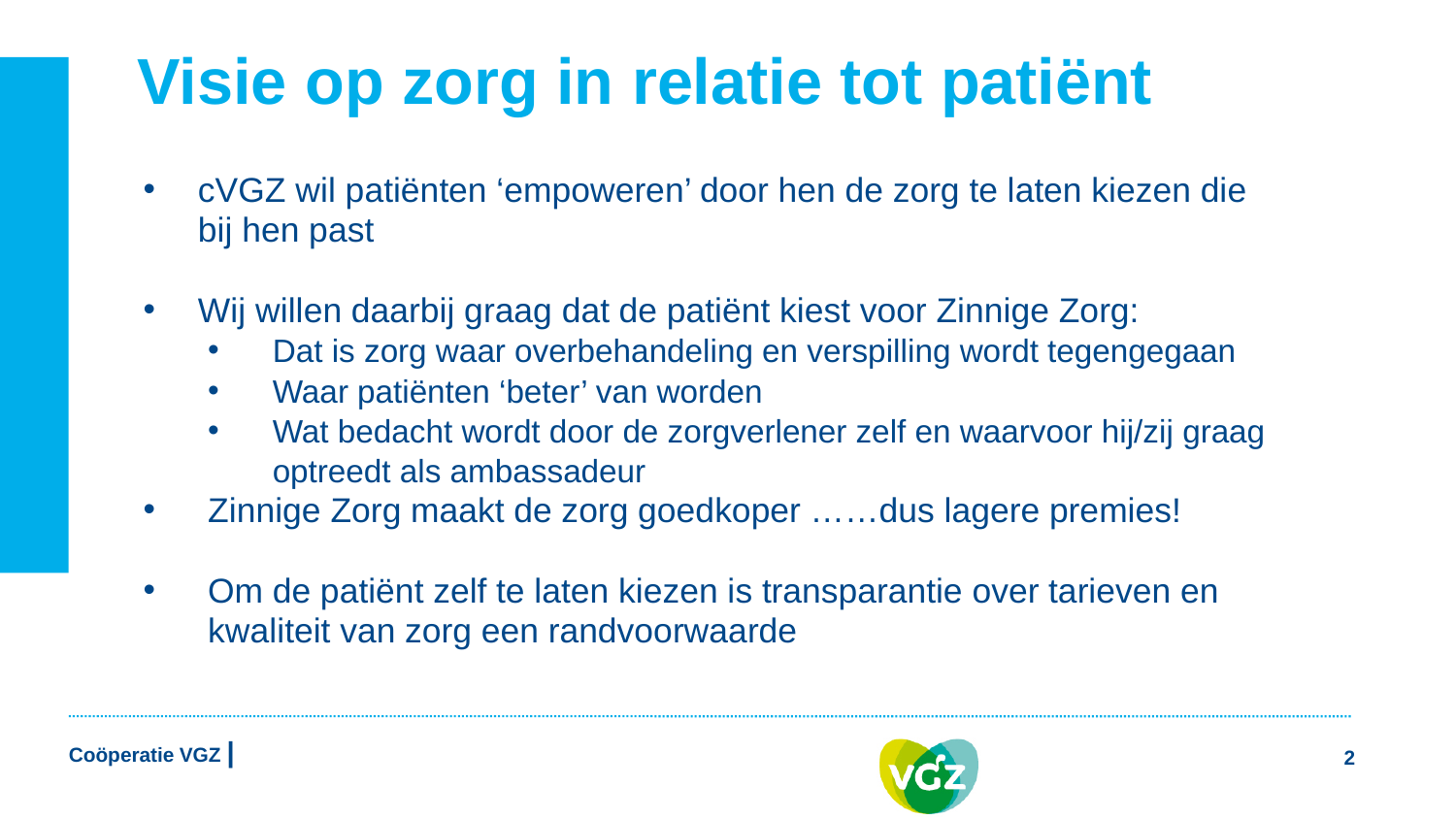

# Visie op zorg in relatie tot patiënt
cVGZ wil patiënten ‘empoweren’ door hen de zorg te laten kiezen die bij hen past
Wij willen daarbij graag dat de patiënt kiest voor Zinnige Zorg:
Dat is zorg waar overbehandeling en verspilling wordt tegengegaan
Waar patiënten ‘beter’ van worden
Wat bedacht wordt door de zorgverlener zelf en waarvoor hij/zij graag optreedt als ambassadeur
Zinnige Zorg maakt de zorg goedkoper ……dus lagere premies!
Om de patiënt zelf te laten kiezen is transparantie over tarieven en kwaliteit van zorg een randvoorwaarde

2